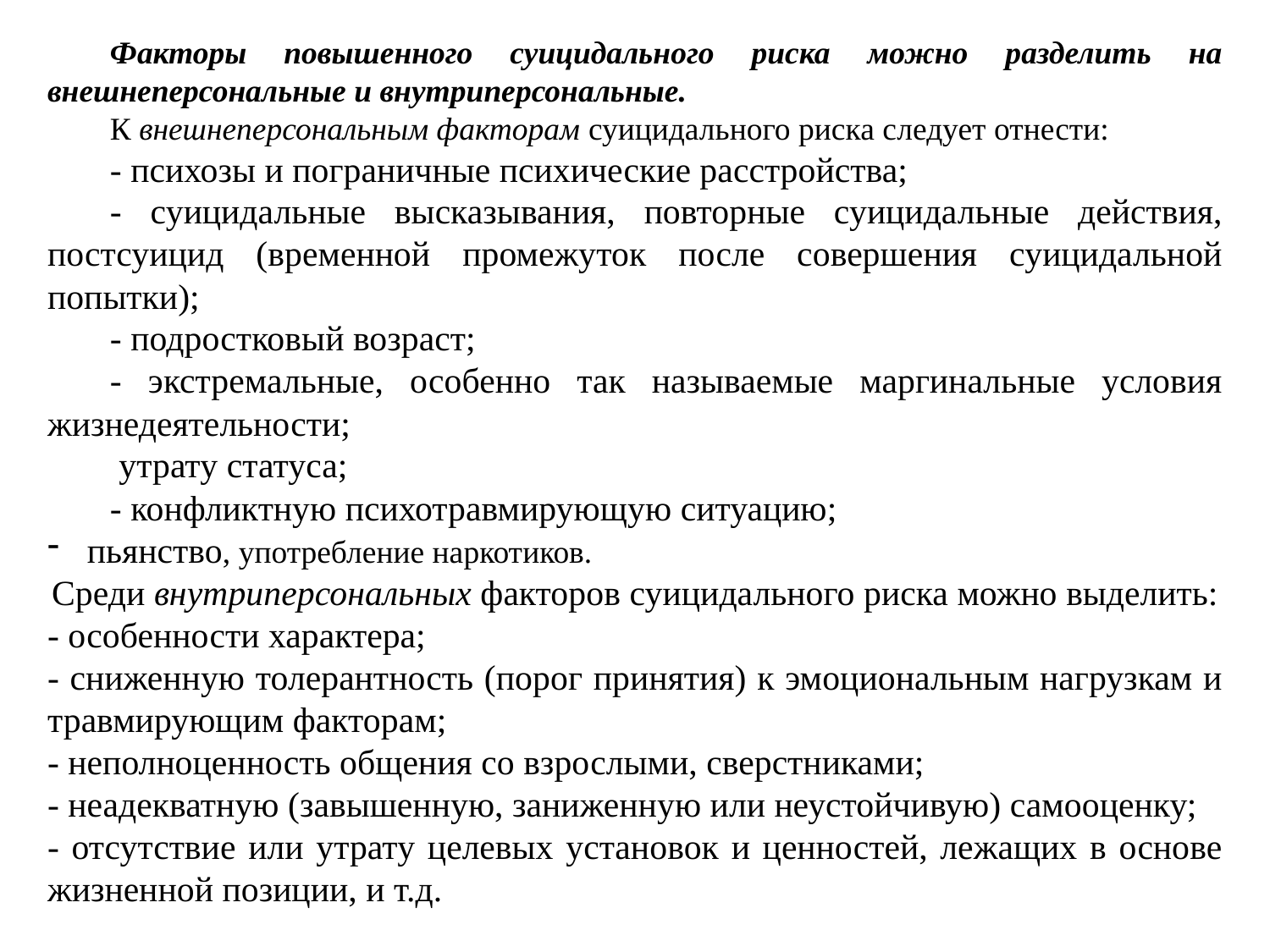

Факторы повышенного суицидального риска можно разделить на внешнеперсональные и внутриперсональные.
К внешнеперсональным факторам суицидального риска следует отнести:
- психозы и пограничные психические расстройства;
- суицидальные высказывания, повторные суицидальные действия, постсуицид (временной промежуток после совершения суицидальной попытки);
- подростковый возраст;
- экстремальные, особенно так называемые маргинальные условия жизнедеятельности;
 утрату статуса;
- конфликтную психотравмирующую ситуацию;
пьянство, употребление наркотиков.
Среди внутриперсональных факторов суицидального риска можно выделить:
- особенности характера;
- сниженную толерантность (порог принятия) к эмоциональным нагрузкам и травмирующим факторам;
- неполноценность общения со взрослыми, сверстниками;
- неадекватную (завышенную, заниженную или неустойчивую) самооценку;
- отсутствие или утрату целевых установок и ценностей, лежащих в основе жизненной позиции, и т.д.